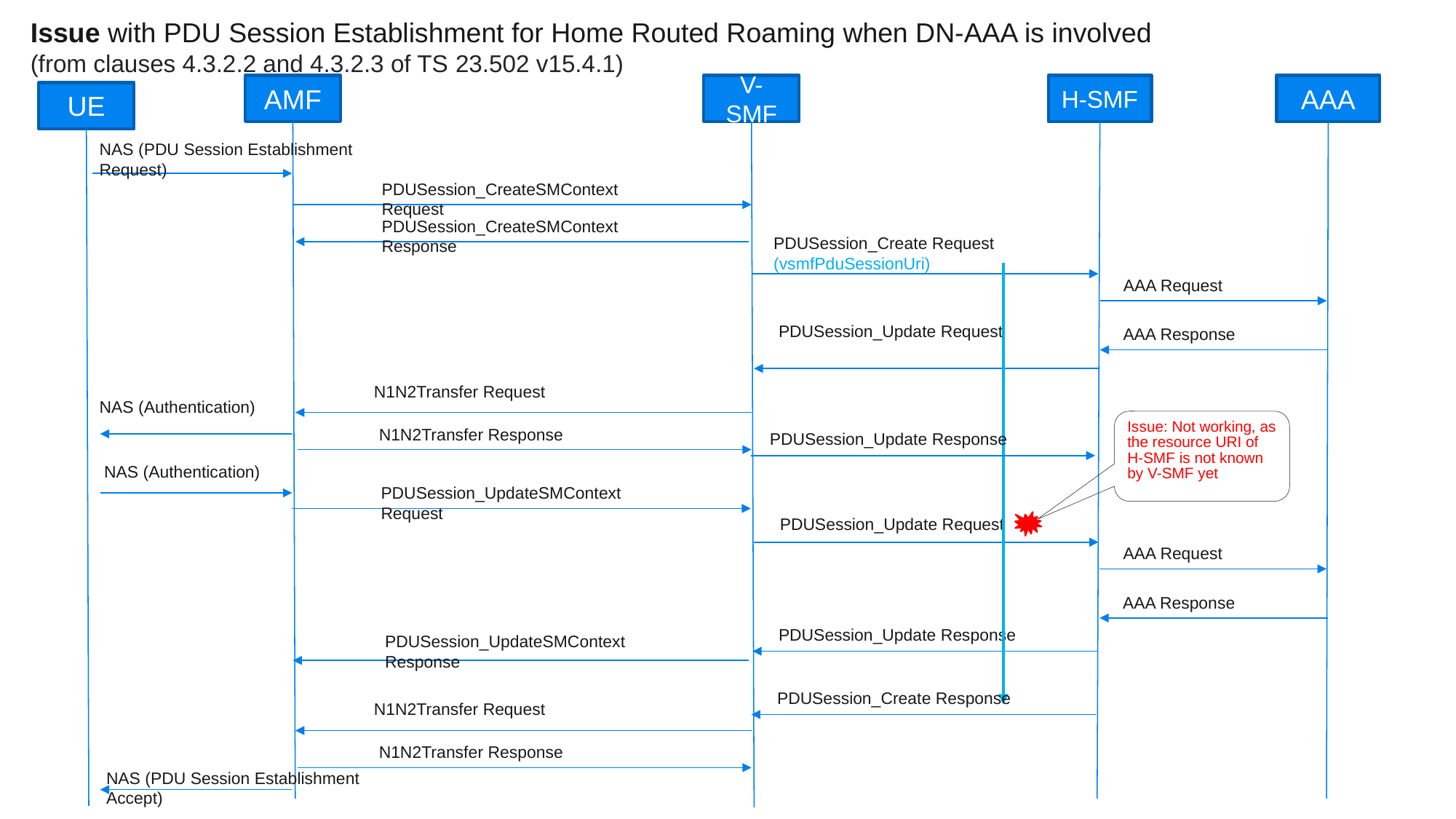

Issue with PDU Session Establishment for Home Routed Roaming when DN-AAA is involved
(from clauses 4.3.2.2 and 4.3.2.3 of TS 23.502 v15.4.1)
AMF
V-SMF
H-SMF
AAA
UE
NAS (PDU Session Establishment Request)
PDUSession_CreateSMContext Request
PDUSession_CreateSMContext Response
PDUSession_Create Request (vsmfPduSessionUri)
AAA Request
PDUSession_Update Request
AAA Response
N1N2Transfer Request
NAS (Authentication)
Issue: Not working, as the resource URI of H-SMF is not known by V-SMF yet
N1N2Transfer Response
PDUSession_Update Response
NAS (Authentication)
PDUSession_UpdateSMContext Request
PDUSession_Update Request

AAA Request
AAA Response
PDUSession_Update Response
PDUSession_UpdateSMContext Response
PDUSession_Create Response
N1N2Transfer Request
N1N2Transfer Response
NAS (PDU Session Establishment Accept)